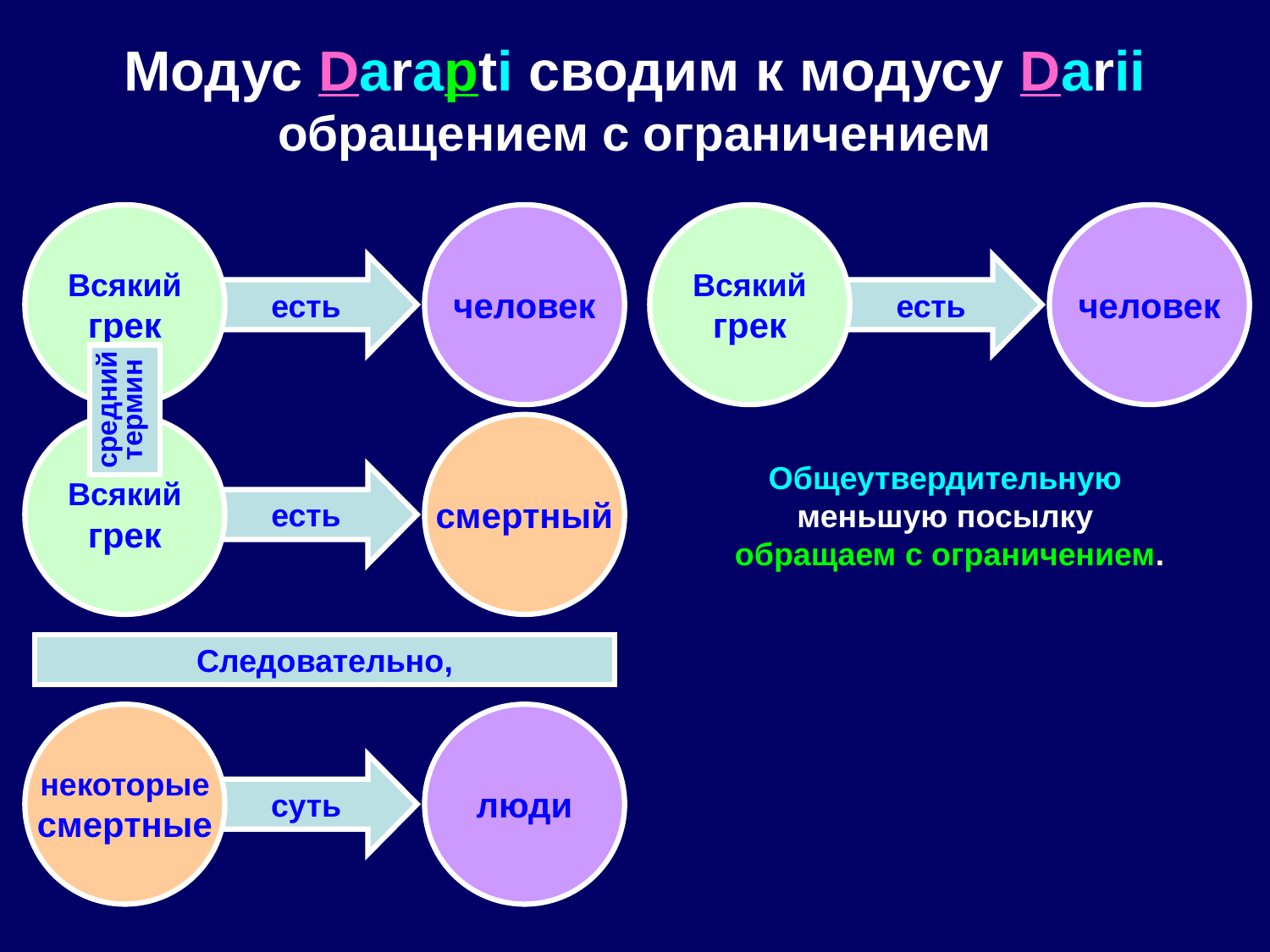

# Модус Darapti сводим к модусу Darii обращением с ограничением
Всякий
грек
человек
Всякий
грек
человек
есть
есть
средний
термин
Всякий
грек
смертный
Общеутвердительную
меньшую посылку
обращаем с ограничением.
есть
Следовательно,
некоторые
смертные
люди
суть